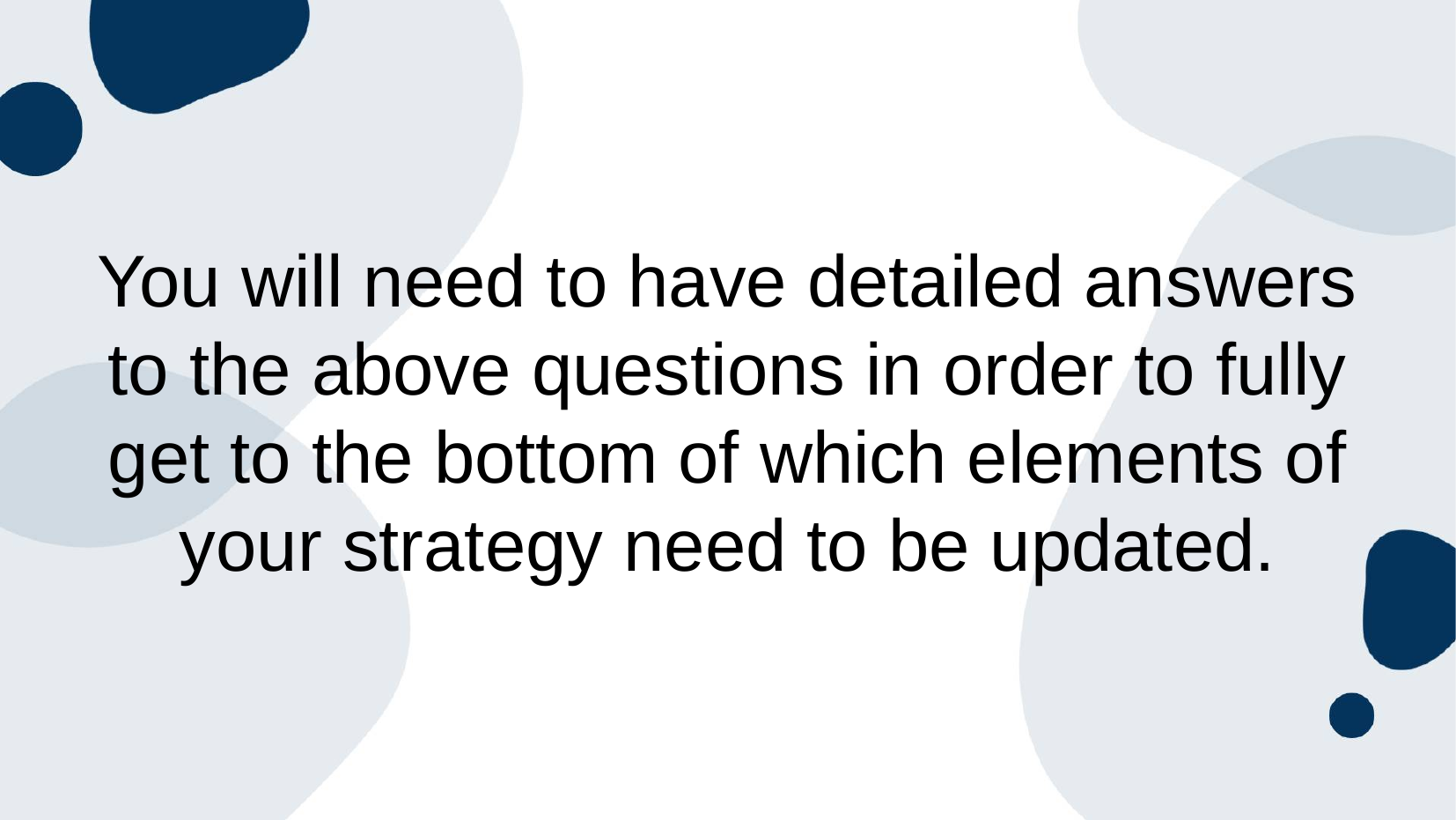

You will need to have detailed answers to the above questions in order to fully get to the bottom of which elements of your strategy need to be updated.